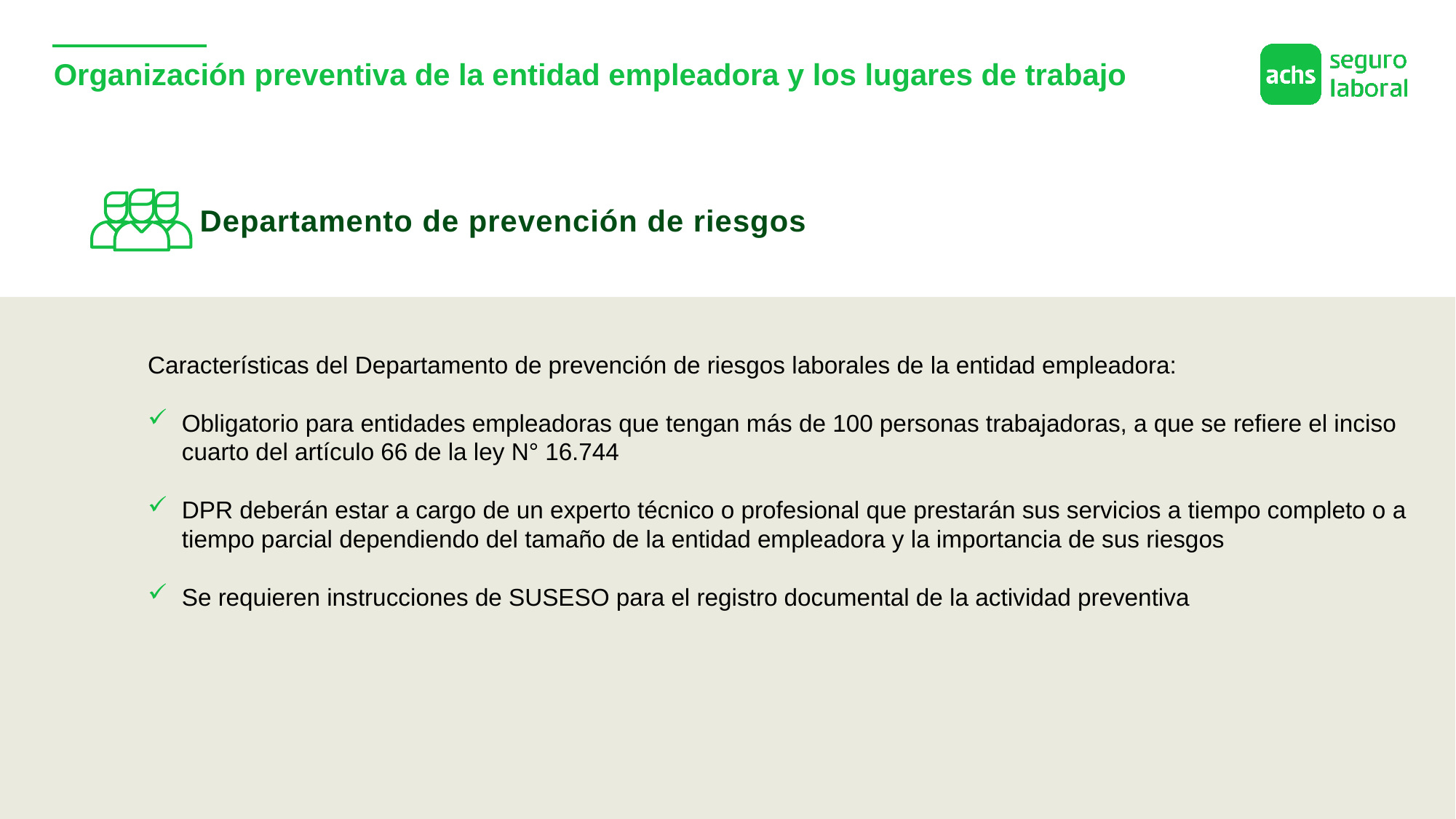

# Organización preventiva de la entidad empleadora y los lugares de trabajo

Departamento de prevención de riesgos

Características del Departamento de prevención de riesgos laborales de la entidad empleadora:

Obligatorio para entidades empleadoras que tengan más de 100 personas trabajadoras, a que se refiere el inciso cuarto del artículo 66 de la ley N° 16.744

DPR deberán estar a cargo de un experto técnico o profesional que prestarán sus servicios a tiempo completo o a tiempo parcial dependiendo del tamaño de la entidad empleadora y la importancia de sus riesgos

Se requieren instrucciones de SUSESO para el registro documental de la actividad preventiva

20